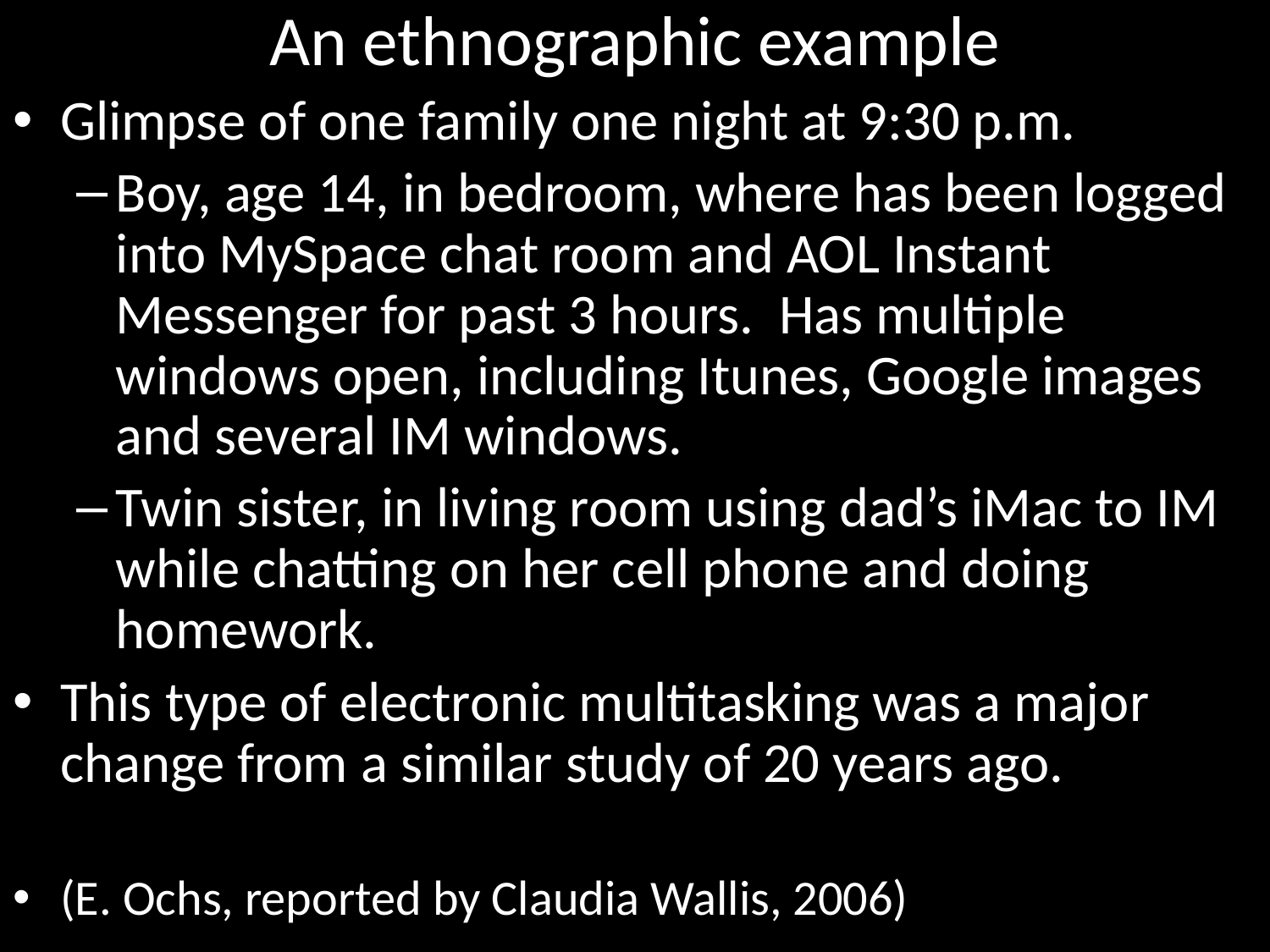

# An ethnographic example
Glimpse of one family one night at 9:30 p.m.
Boy, age 14, in bedroom, where has been logged into MySpace chat room and AOL Instant Messenger for past 3 hours.  Has multiple windows open, including Itunes, Google images and several IM windows.
Twin sister, in living room using dad’s iMac to IM while chatting on her cell phone and doing homework.
This type of electronic multitasking was a major change from a similar study of 20 years ago.

(E. Ochs, reported by Claudia Wallis, 2006)